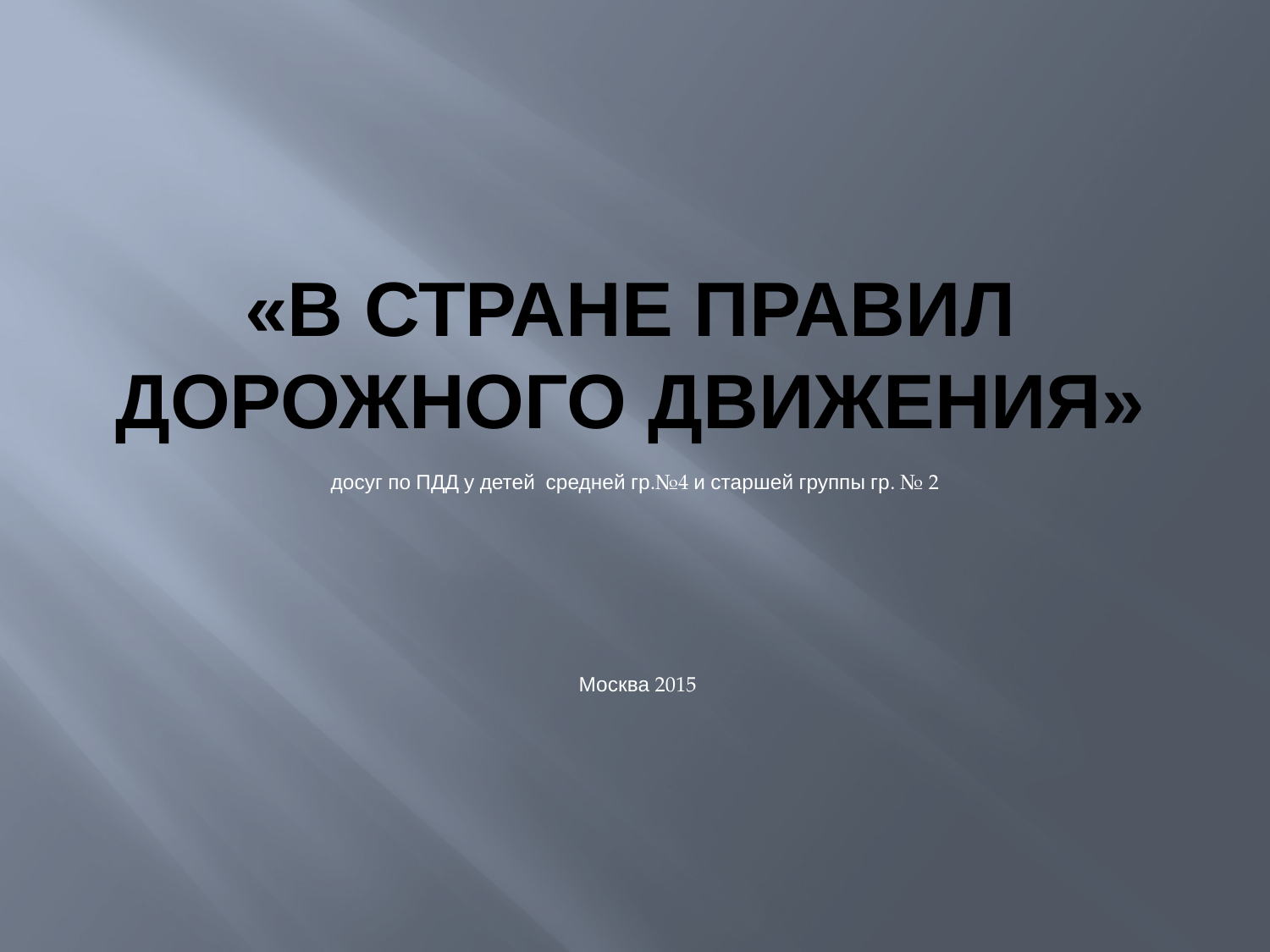

# «В СТРАНЕ ПРАВИЛ ДОРОЖНОГО ДВИЖЕНИЯ»
досуг по ПДД у детей  средней гр.№4 и старшей группы гр. № 2

 Москва 2015